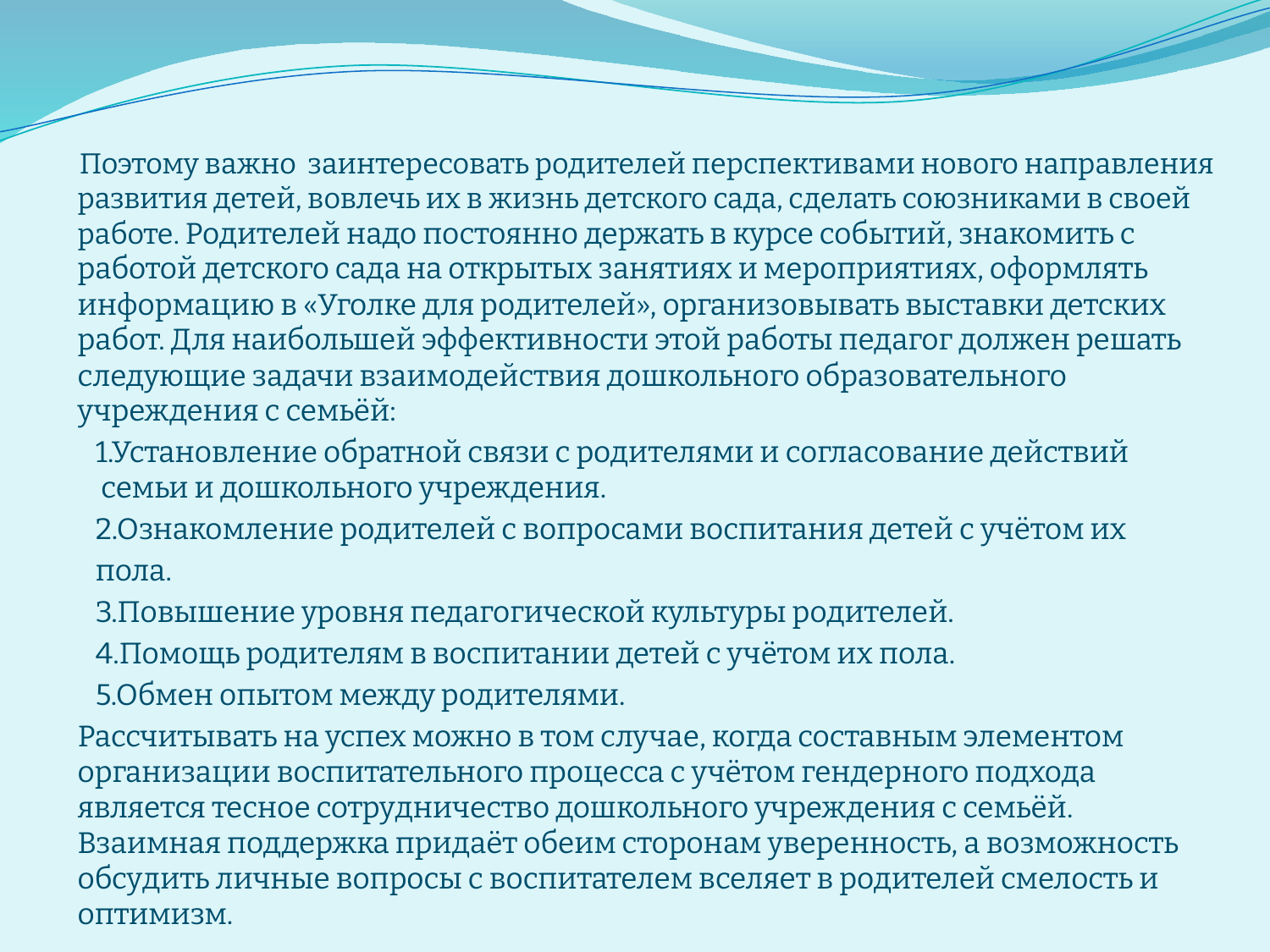

Поэтому важно  заинтересовать родителей перспективами нового направления развития детей, вовлечь их в жизнь детского сада, сделать союзниками в своей работе. Родителей надо постоянно держать в курсе событий, знакомить с работой детского сада на открытых занятиях и мероприятиях, оформлять информацию в «Уголке для родителей», организовывать выставки детских работ. Для наибольшей эффективности этой работы педагог должен решать следующие задачи взаимодействия дошкольного образовательного учреждения с семьёй:
         1.Установление обратной связи с родителями и согласование действий
    семьи и дошкольного учреждения.
         2.Ознакомление родителей с вопросами воспитания детей с учётом их
         пола.
         3.Повышение уровня педагогической культуры родителей.
         4.Помощь родителям в воспитании детей с учётом их пола.
         5.Обмен опытом между родителями.
      Рассчитывать на успех можно в том случае, когда составным элементом организации воспитательного процесса с учётом гендерного подхода является тесное сотрудничество дошкольного учреждения с семьёй. Взаимная поддержка придаёт обеим сторонам уверенность, а возможность обсудить личные вопросы с воспитателем вселяет в родителей смелость и оптимизм.